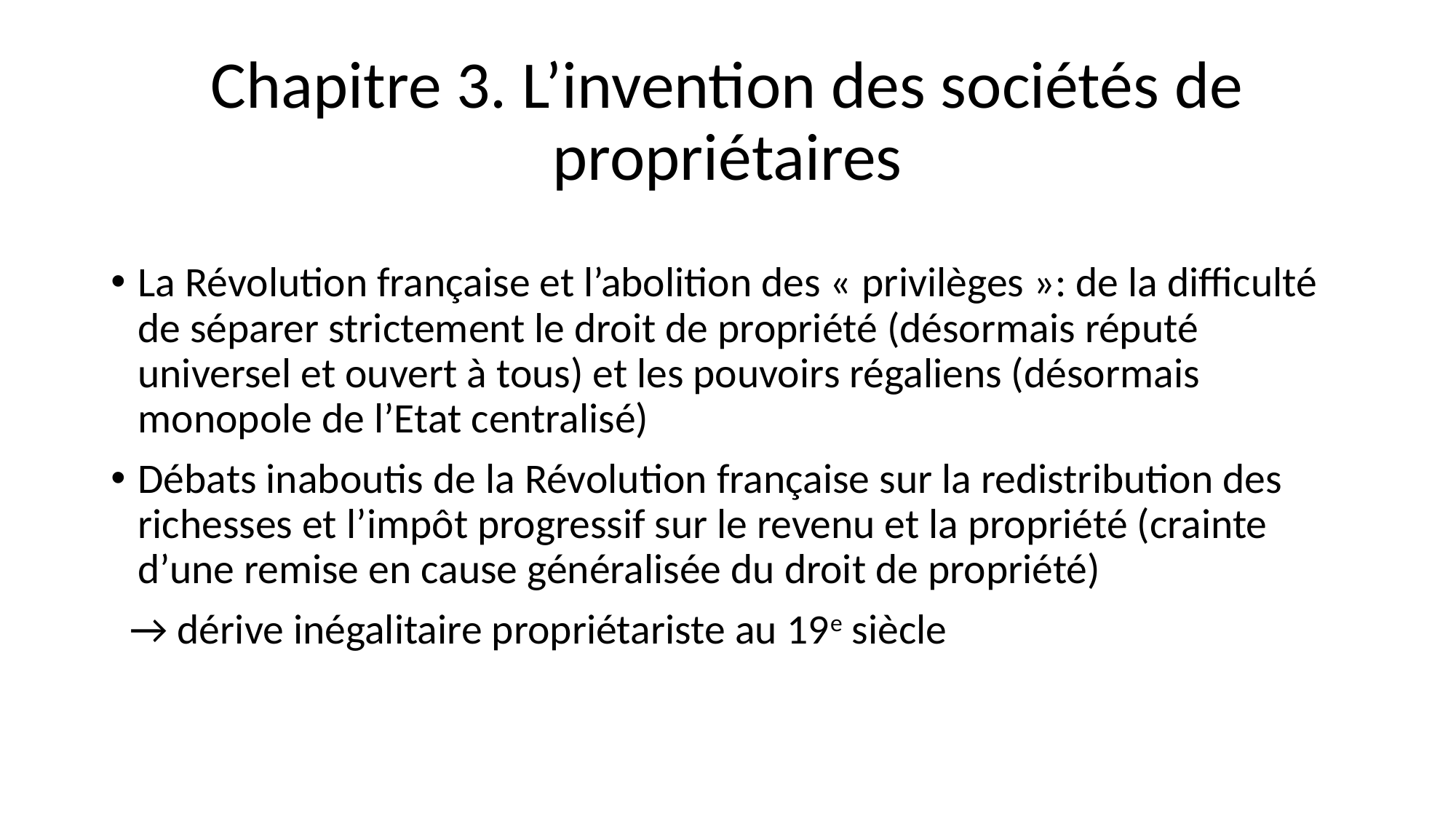

# Chapitre 3. L’invention des sociétés de propriétaires
La Révolution française et l’abolition des « privilèges »: de la difficulté de séparer strictement le droit de propriété (désormais réputé universel et ouvert à tous) et les pouvoirs régaliens (désormais monopole de l’Etat centralisé)
Débats inaboutis de la Révolution française sur la redistribution des richesses et l’impôt progressif sur le revenu et la propriété (crainte d’une remise en cause généralisée du droit de propriété)
  → dérive inégalitaire propriétariste au 19e siècle